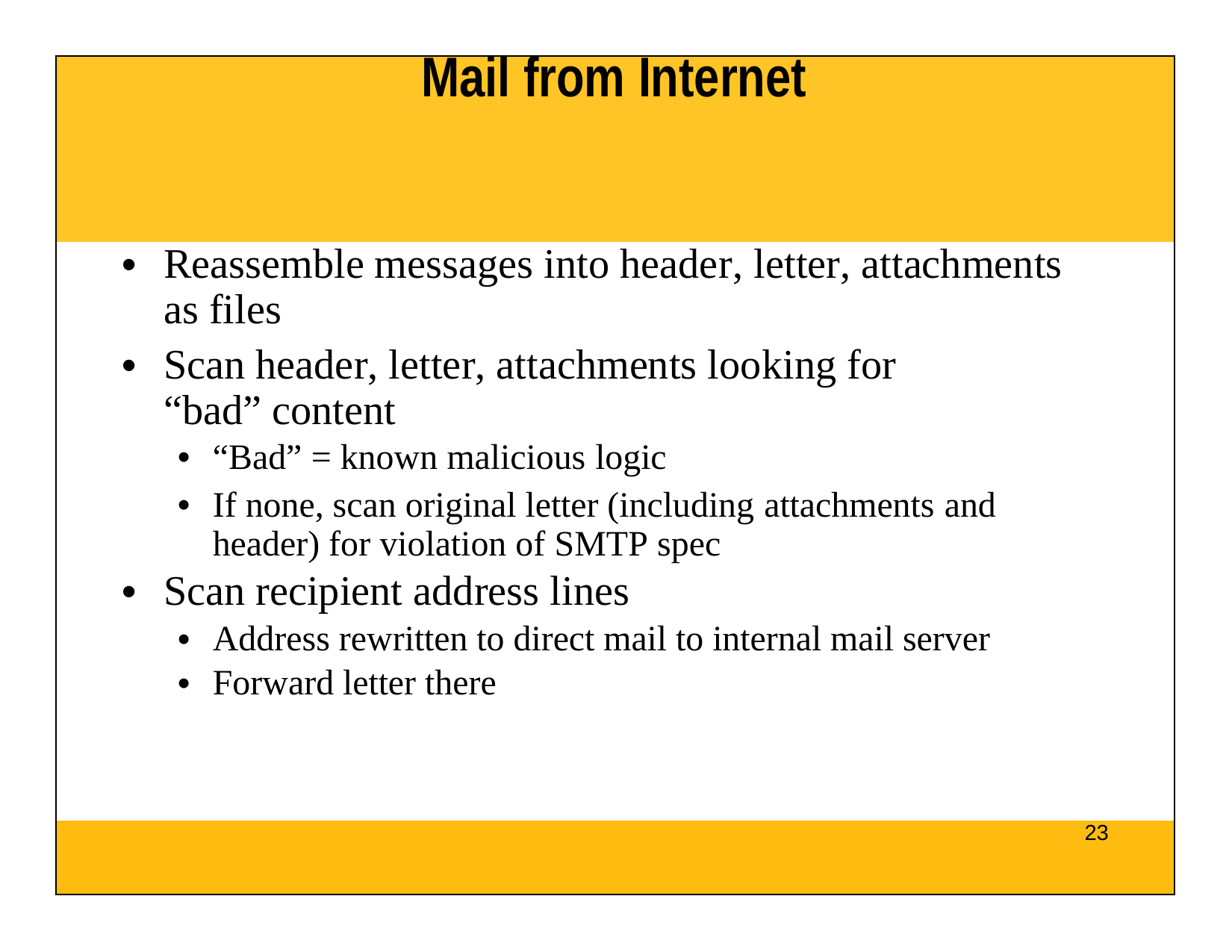

| Mail from Internet |
| --- |
| Reassemble messages into header, letter, attachments as files Scan header, letter, attachments looking for “bad” content “Bad” = known malicious logic If none, scan original letter (including attachments and header) for violation of SMTP spec Scan recipient address lines Address rewritten to direct mail to internal mail server Forward letter there |
| 23 |